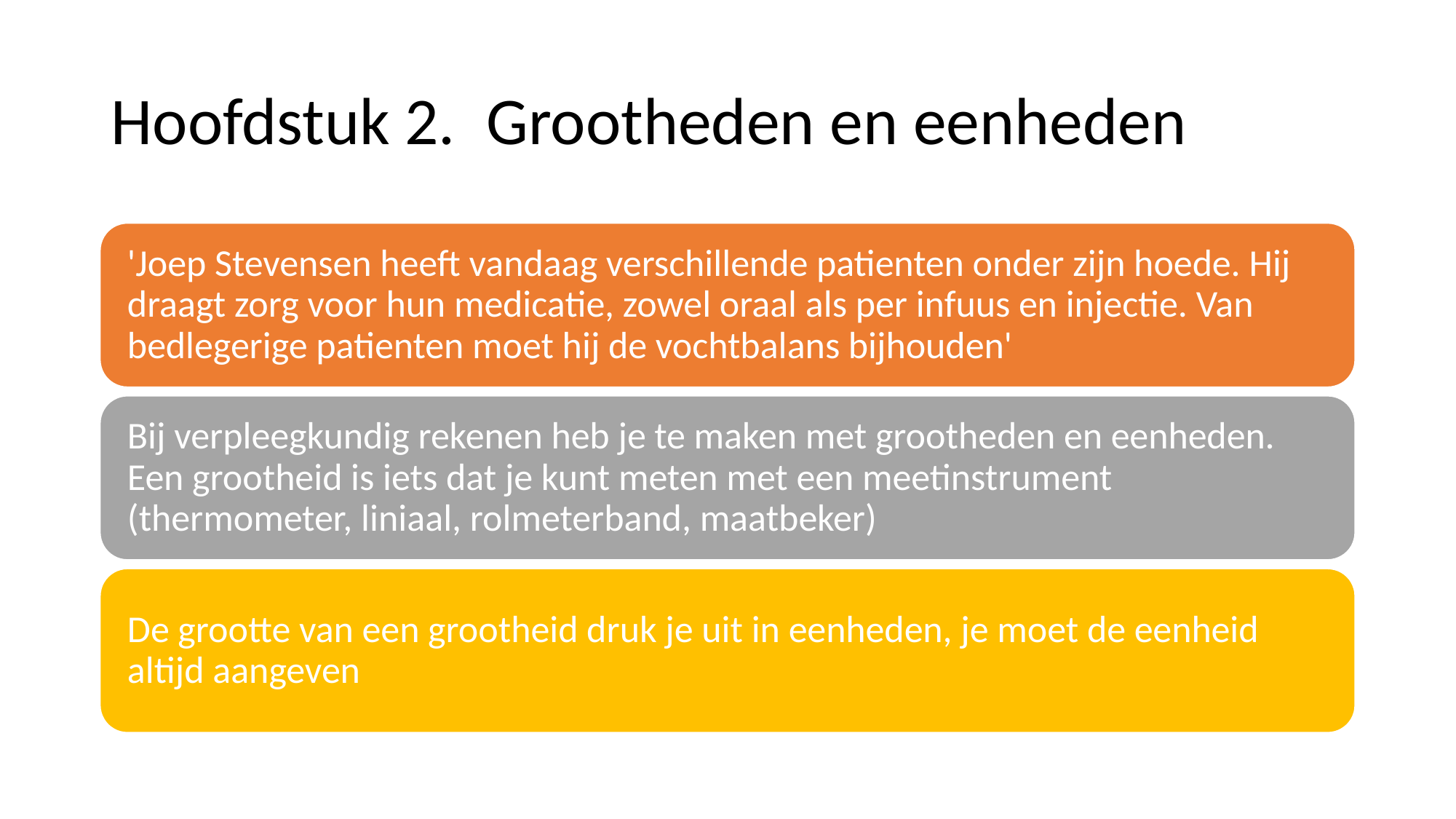

# Hoofdstuk 2.  Grootheden en eenheden
'Joep Stevensen heeft vandaag verschillende patienten onder zijn hoede. Hij draagt zorg voor hun medicatie, zowel oraal als per infuus en injectie. Van bedlegerige patienten moet hij de vochtbalans bijhouden'
Bij verpleegkundig rekenen heb je te maken met grootheden en eenheden. Een grootheid is iets dat je kunt meten met een meetinstrument (thermometer, liniaal, rolmeterband, maatbeker)
De grootte van een grootheid druk je uit in eenheden, je moet de eenheid altijd aangeven